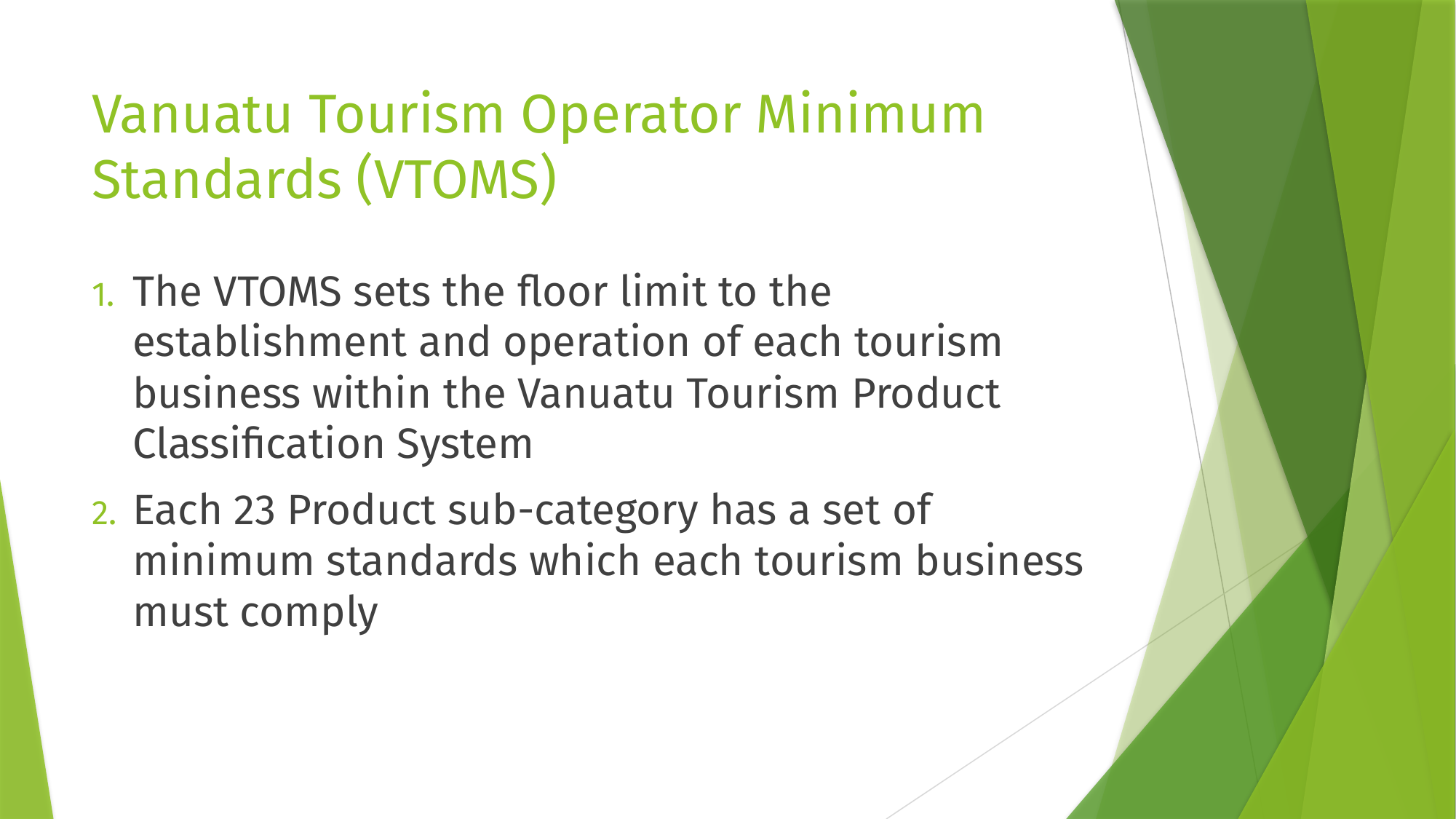

# Vanuatu Tourism Operator Minimum Standards (VTOMS)
The VTOMS sets the floor limit to the establishment and operation of each tourism business within the Vanuatu Tourism Product Classification System
Each 23 Product sub-category has a set of minimum standards which each tourism business must comply